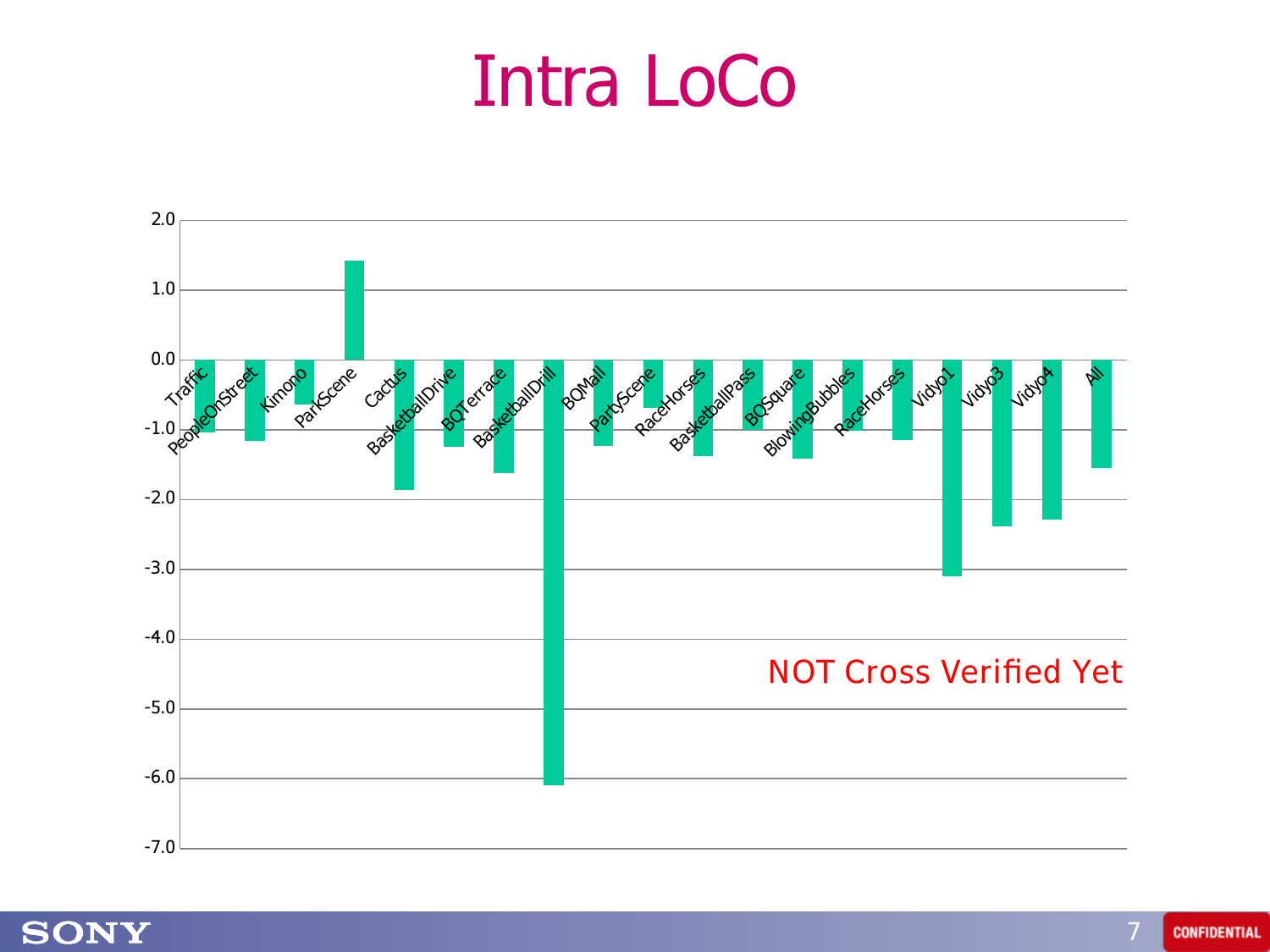

# Intra LoCo

### Chart

| Category |  |
|---|---|
| Traffic | -1.0335222251053202 |
| PeopleOnStreet | -1.1613211078254295 |
| Kimono | -0.6320329244310474 |
| ParkScene | 1.430213389853852 |
| Cactus | -1.8644075797660826 |
| BasketballDrive | -1.2462746848632689 |
| BQTerrace | -1.61358361613012 |
| BasketballDrill | -6.092360582954592 |
| BQMall | -1.2284243163884754 |
| PartyScene | -0.6909520471826356 |
| RaceHorses | -1.3732218848457989 |
| BasketballPass | -1.003835555377962 |
| BQSquare | -1.4109260052206016 |
| BlowingBubbles | -1.0177874614681341 |
| RaceHorses | -1.1439890635485237 |
| Vidyo1 | -3.096601836730939 |
| Vidyo3 | -2.3815362933932267 |
| Vidyo4 | -2.2869594548138283 |
| All | -1.547084625010674 |
NOT Cross Verified Yet
7